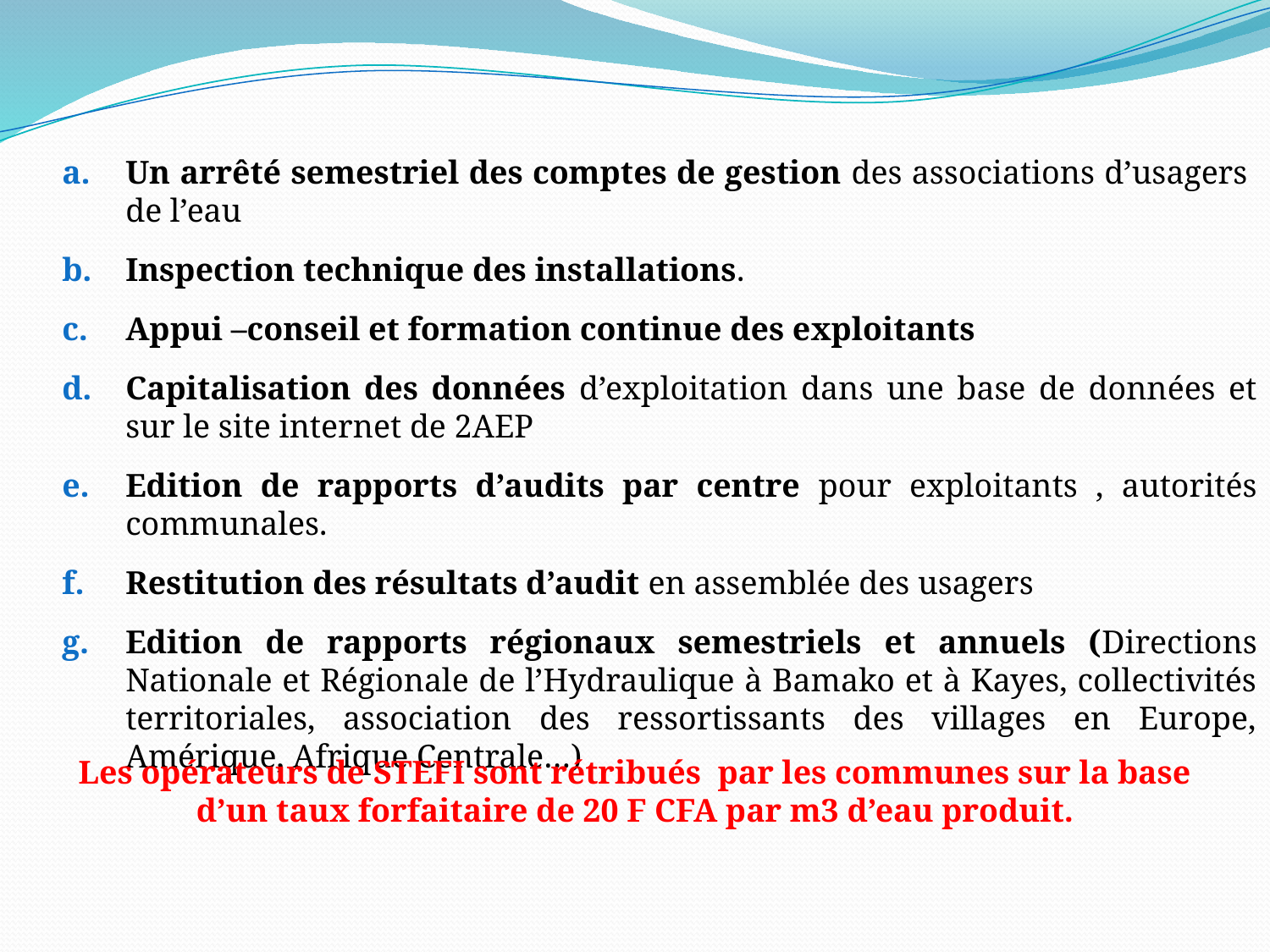

Un arrêté semestriel des comptes de gestion des associations d’usagers  de l’eau
Inspection technique des installations.
Appui –conseil et formation continue des exploitants
Capitalisation des données d’exploitation dans une base de données et sur le site internet de 2AEP
Edition de rapports d’audits par centre pour exploitants , autorités communales.
Restitution des résultats d’audit en assemblée des usagers
Edition de rapports régionaux semestriels et annuels (Directions Nationale et Régionale de l’Hydraulique à Bamako et à Kayes, collectivités territoriales, association des ressortissants des villages en Europe, Amérique, Afrique Centrale…)
Les opérateurs de STEFI sont rétribués  par les communes sur la base d’un taux forfaitaire de 20 F CFA par m3 d’eau produit.